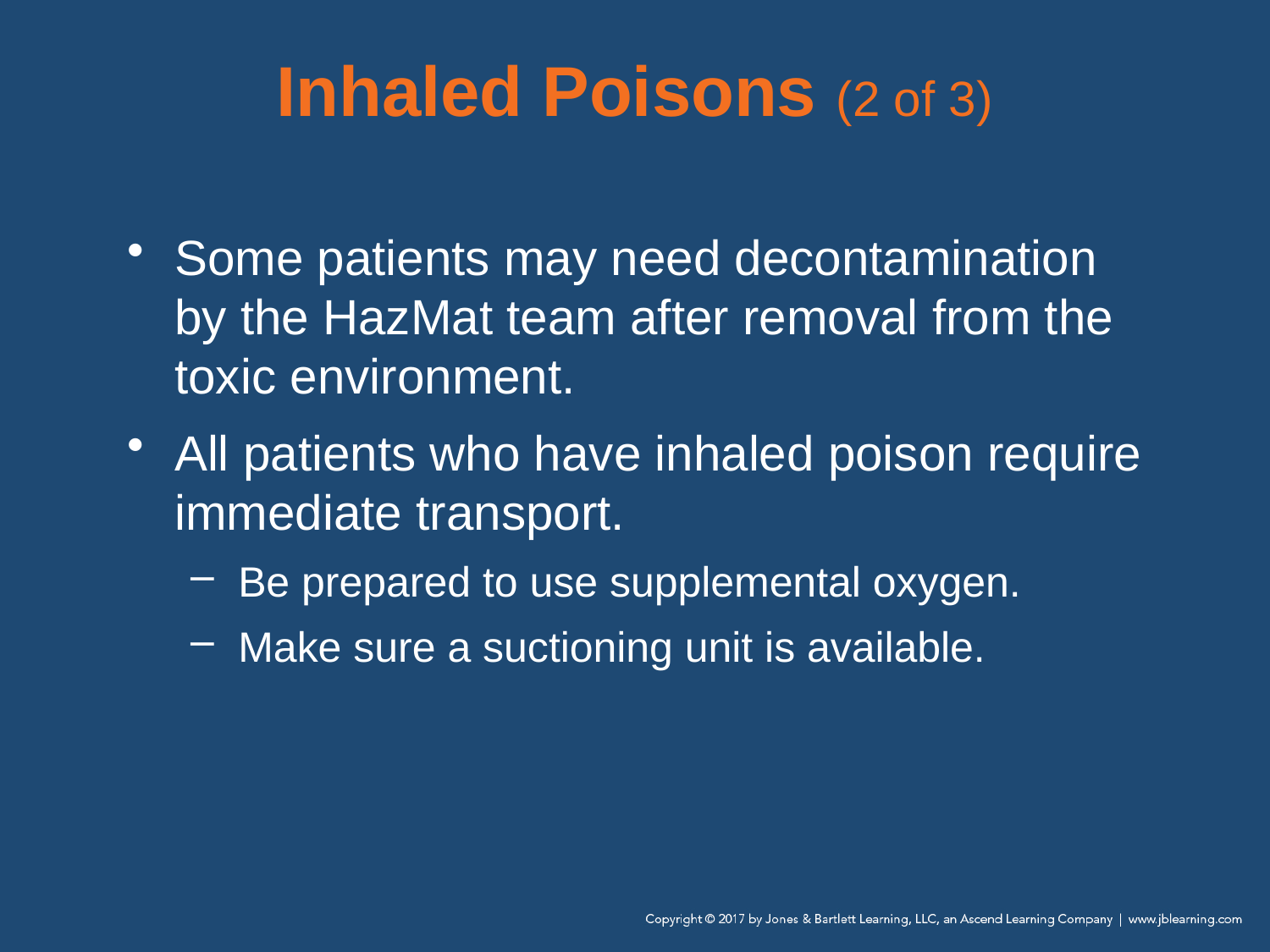

# Inhaled Poisons (2 of 3)
Some patients may need decontamination by the HazMat team after removal from the toxic environment.
All patients who have inhaled poison require immediate transport.
Be prepared to use supplemental oxygen.
Make sure a suctioning unit is available.